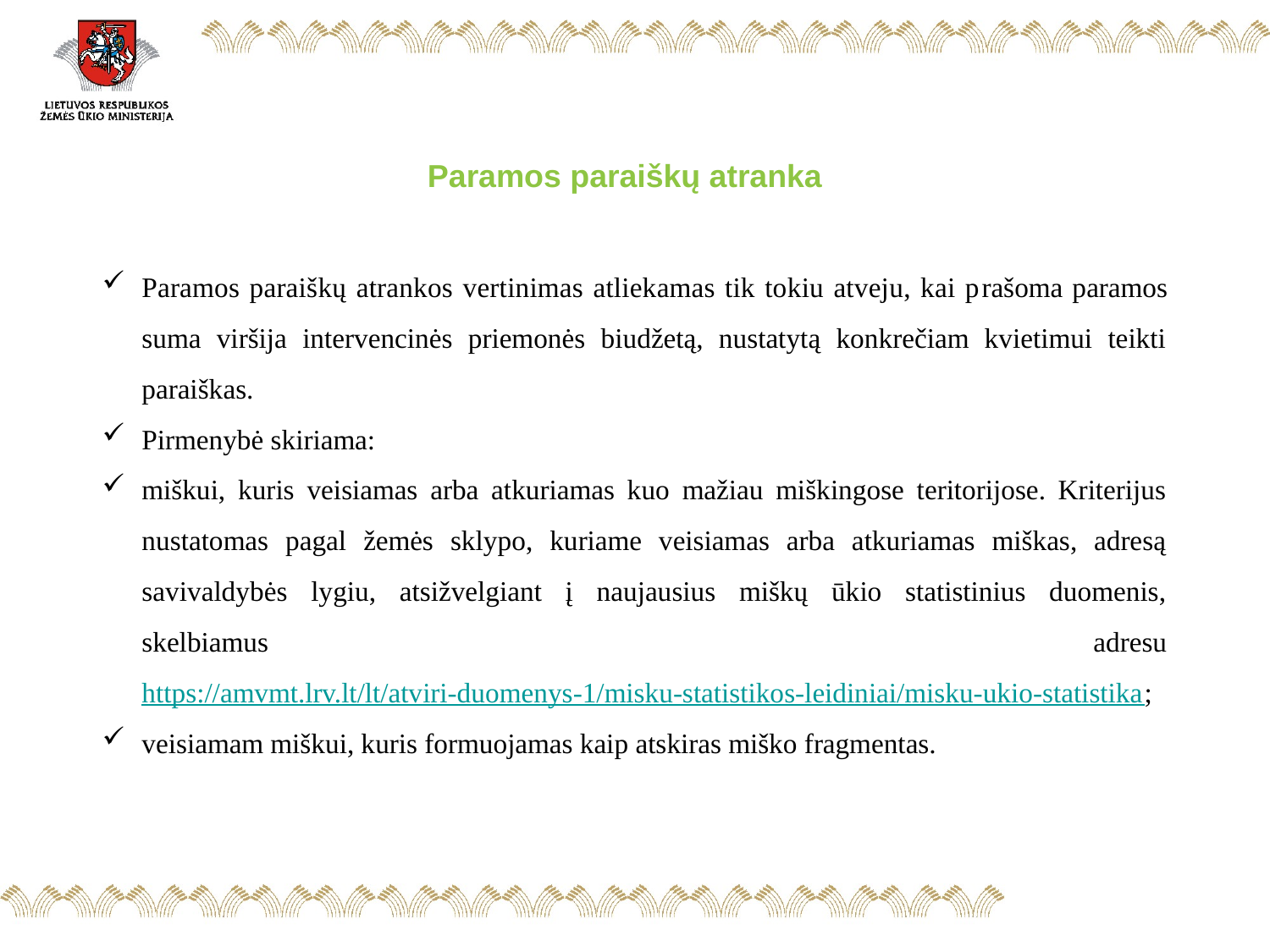

Paramos paraiškų atranka
Paramos paraiškų atrankos vertinimas atliekamas tik tokiu atveju, kai prašoma paramos suma viršija intervencinės priemonės biudžetą, nustatytą konkrečiam kvietimui teikti paraiškas.
Pirmenybė skiriama:
miškui, kuris veisiamas arba atkuriamas kuo mažiau miškingose teritorijose. Kriterijus nustatomas pagal žemės sklypo, kuriame veisiamas arba atkuriamas miškas, adresą savivaldybės lygiu, atsižvelgiant į naujausius miškų ūkio statistinius duomenis, skelbiamus adresu https://amvmt.lrv.lt/lt/atviri-duomenys-1/misku-statistikos-leidiniai/misku-ukio-statistika;
veisiamam miškui, kuris formuojamas kaip atskiras miško fragmentas.